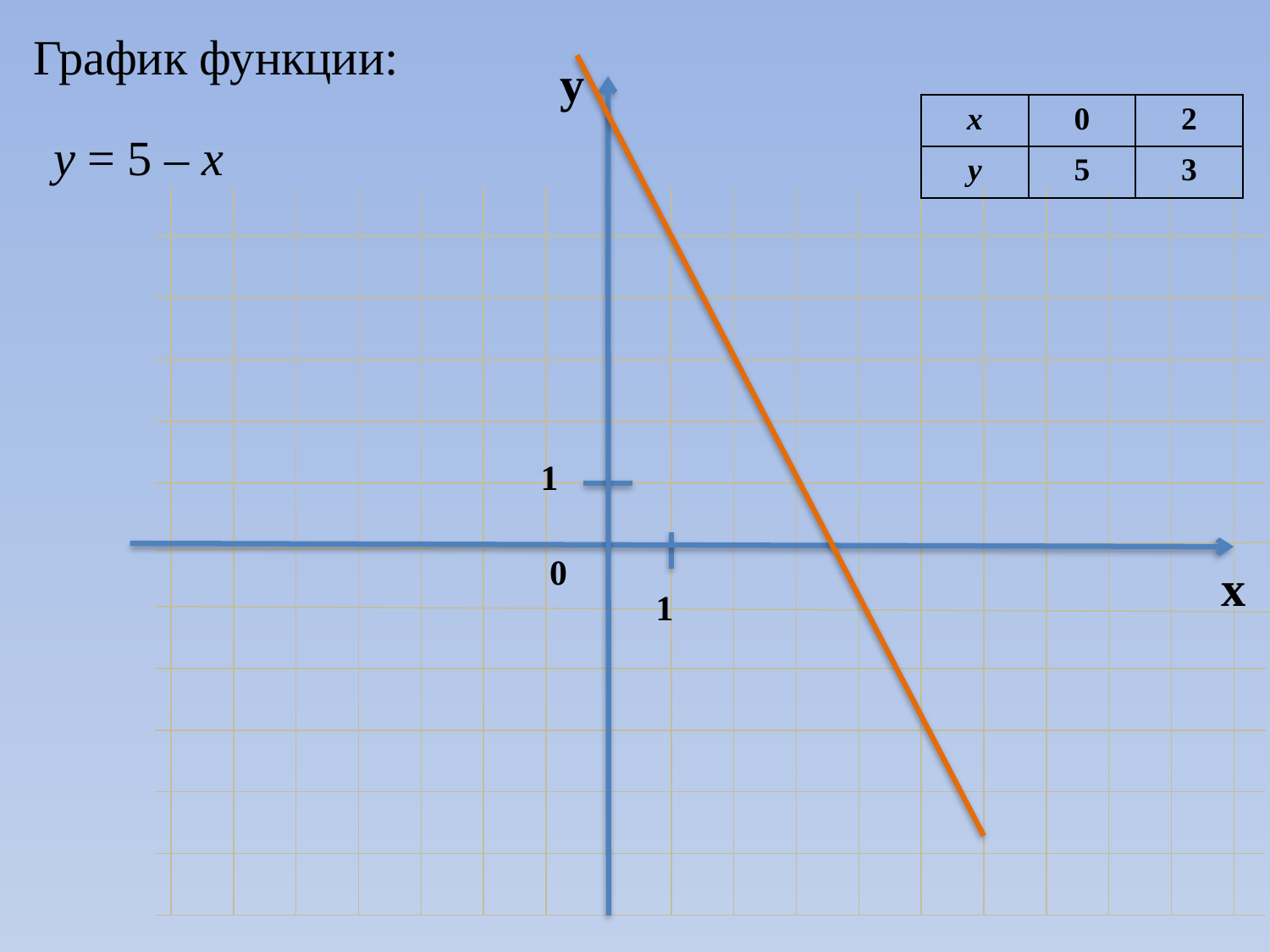

График функции:
у
1
0
х
1
| х | 0 | 2 |
| --- | --- | --- |
| у | 5 | 3 |
у = 5 – х